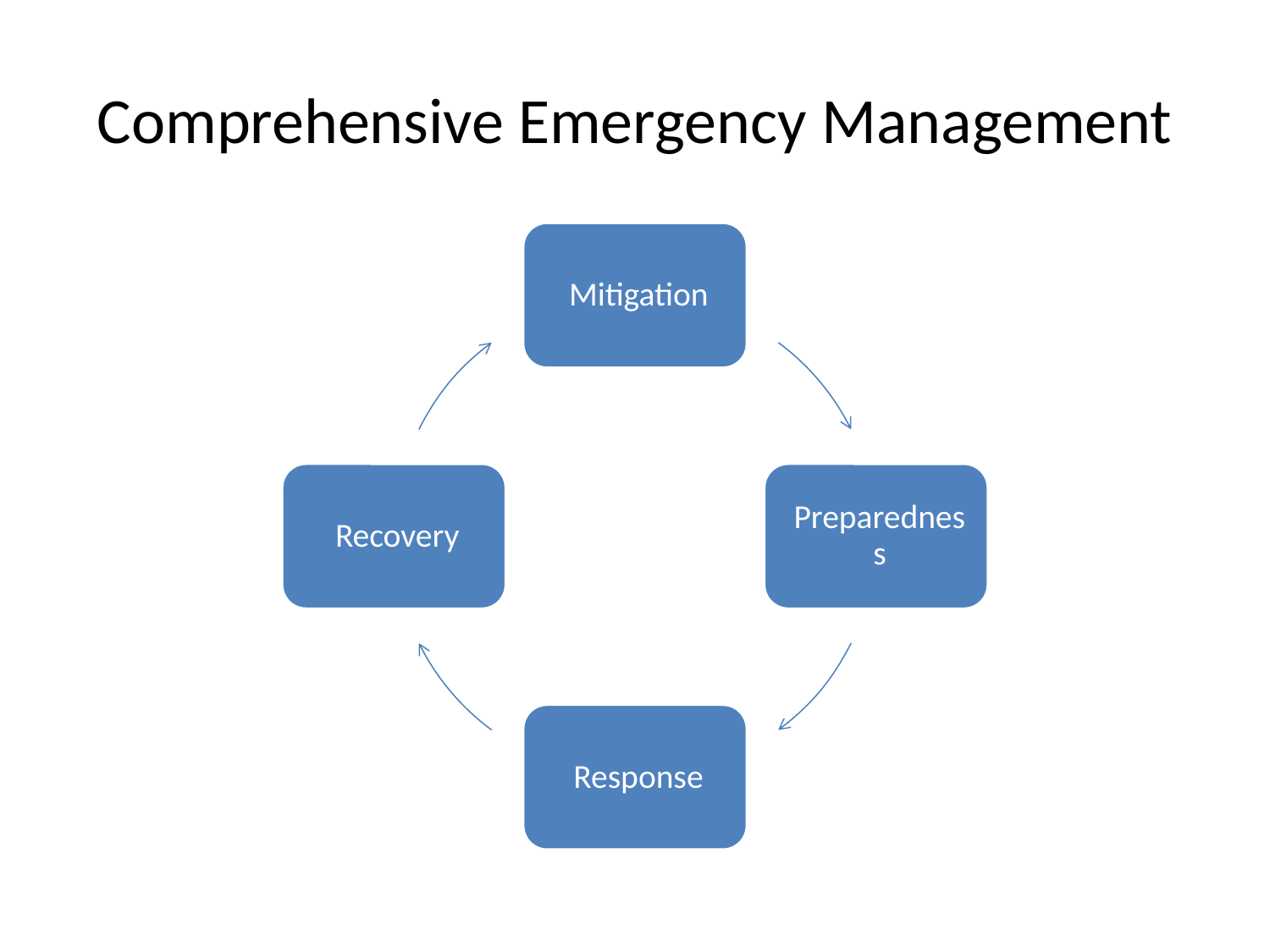

# Comprehensive Emergency Management
Mitigation
Preparedness
Response
Recovery